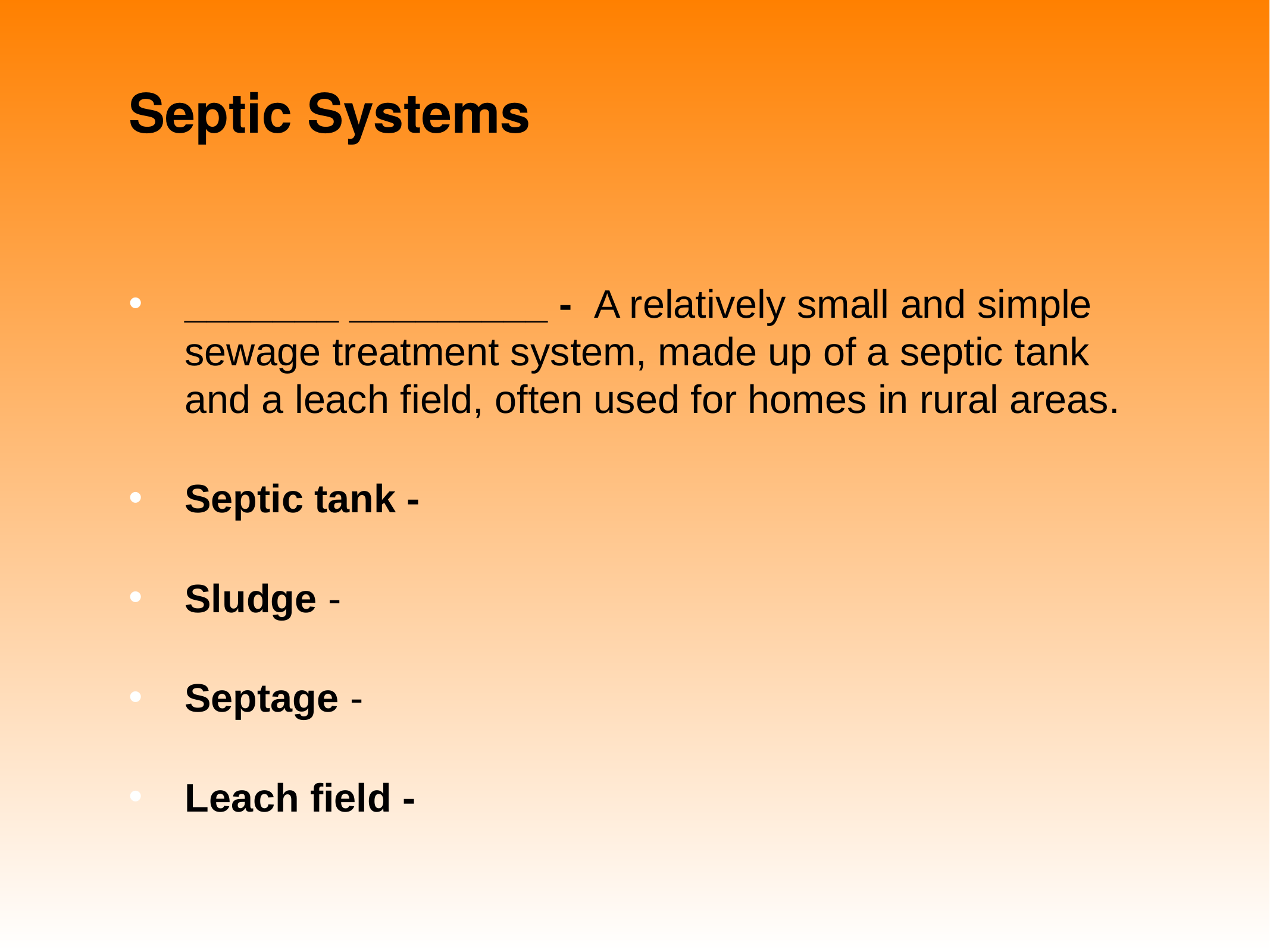

# Septic Systems
_______ _________ -  A relatively small and simple sewage treatment system, made up of a septic tank and a leach field, often used for homes in rural areas.
Septic tank -
Sludge -
Septage -
Leach field -